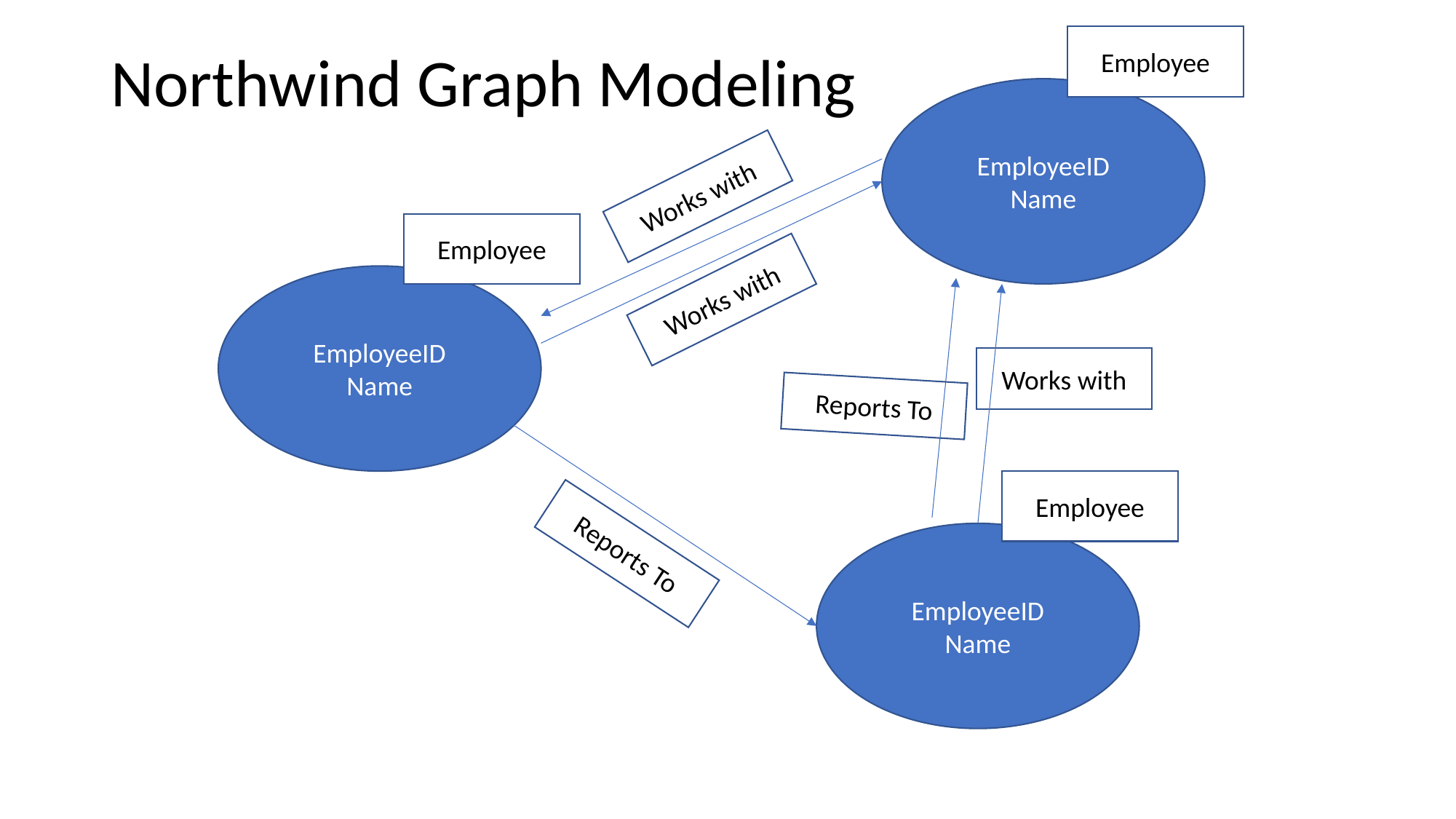

Employee
EmployeeID
Name
Northwind Graph Modeling
Works with
Employee
EmployeeID
Name
Works with
Works with
Reports To
Employee
EmployeeID
Name
Reports To